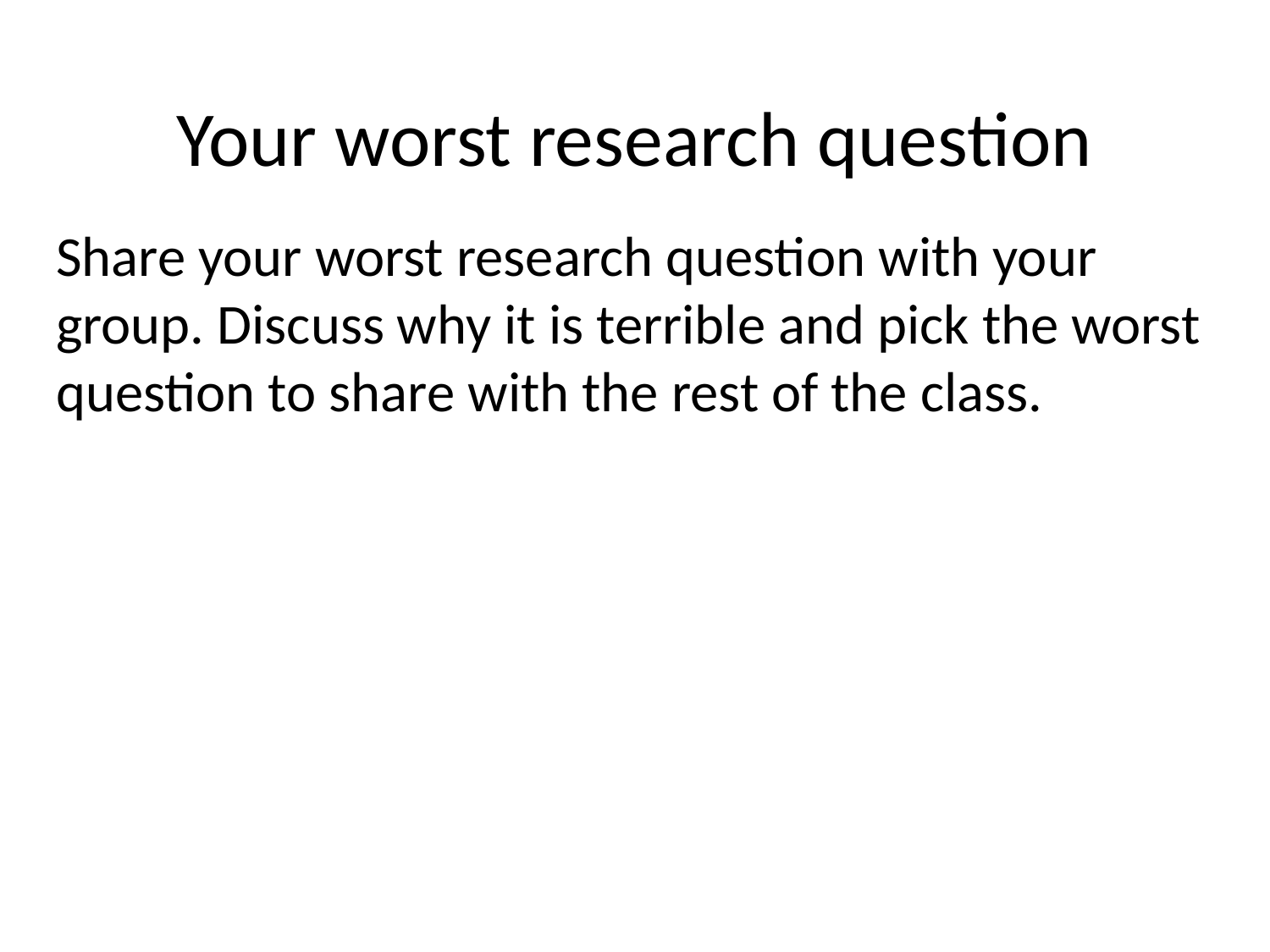

# Your worst research question
Share your worst research question with your group. Discuss why it is terrible and pick the worst question to share with the rest of the class.